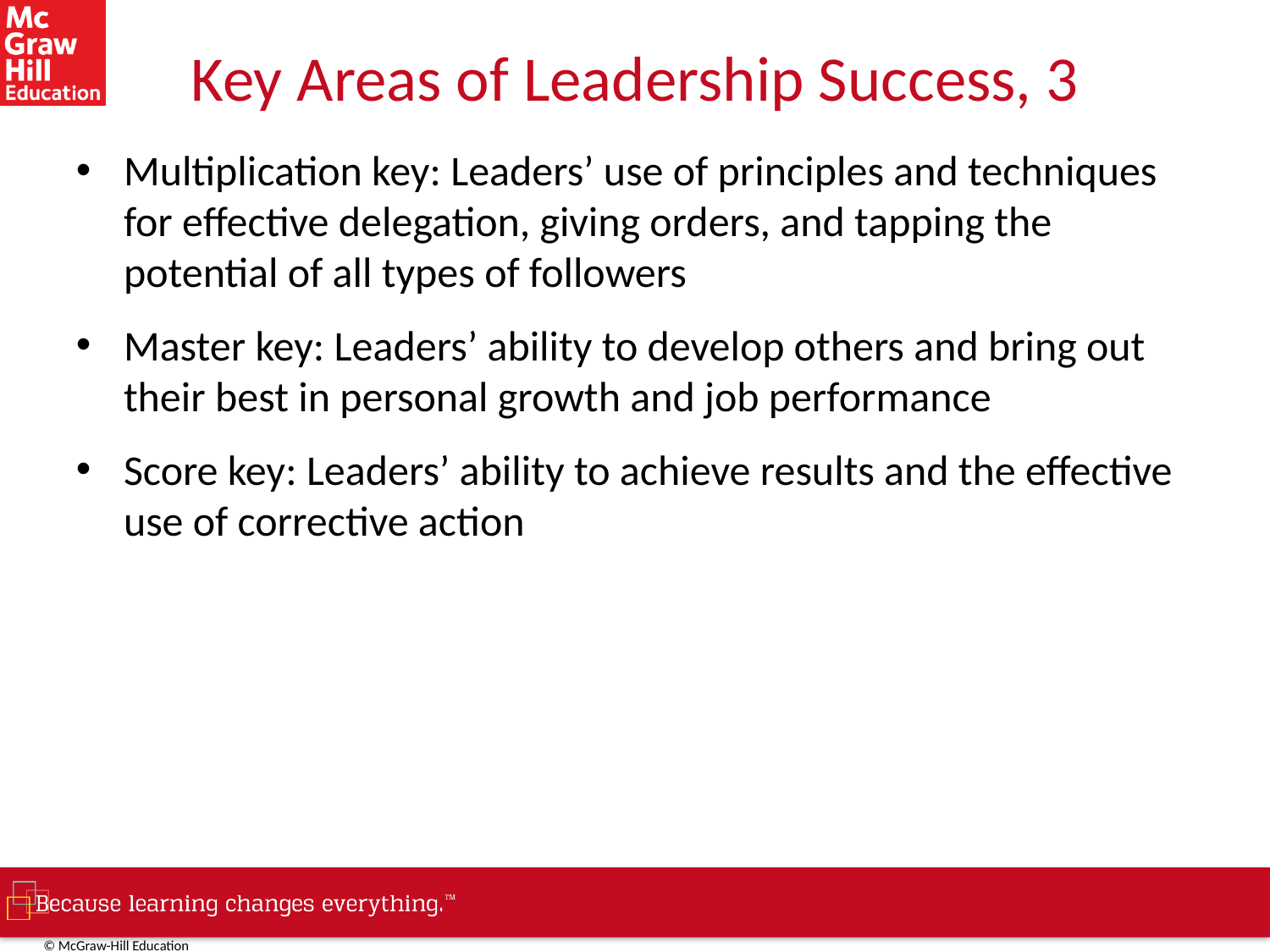

# Key Areas of Leadership Success, 3
Multiplication key: Leaders’ use of principles and techniques for effective delegation, giving orders, and tapping the potential of all types of followers
Master key: Leaders’ ability to develop others and bring out their best in personal growth and job performance
Score key: Leaders’ ability to achieve results and the effective use of corrective action